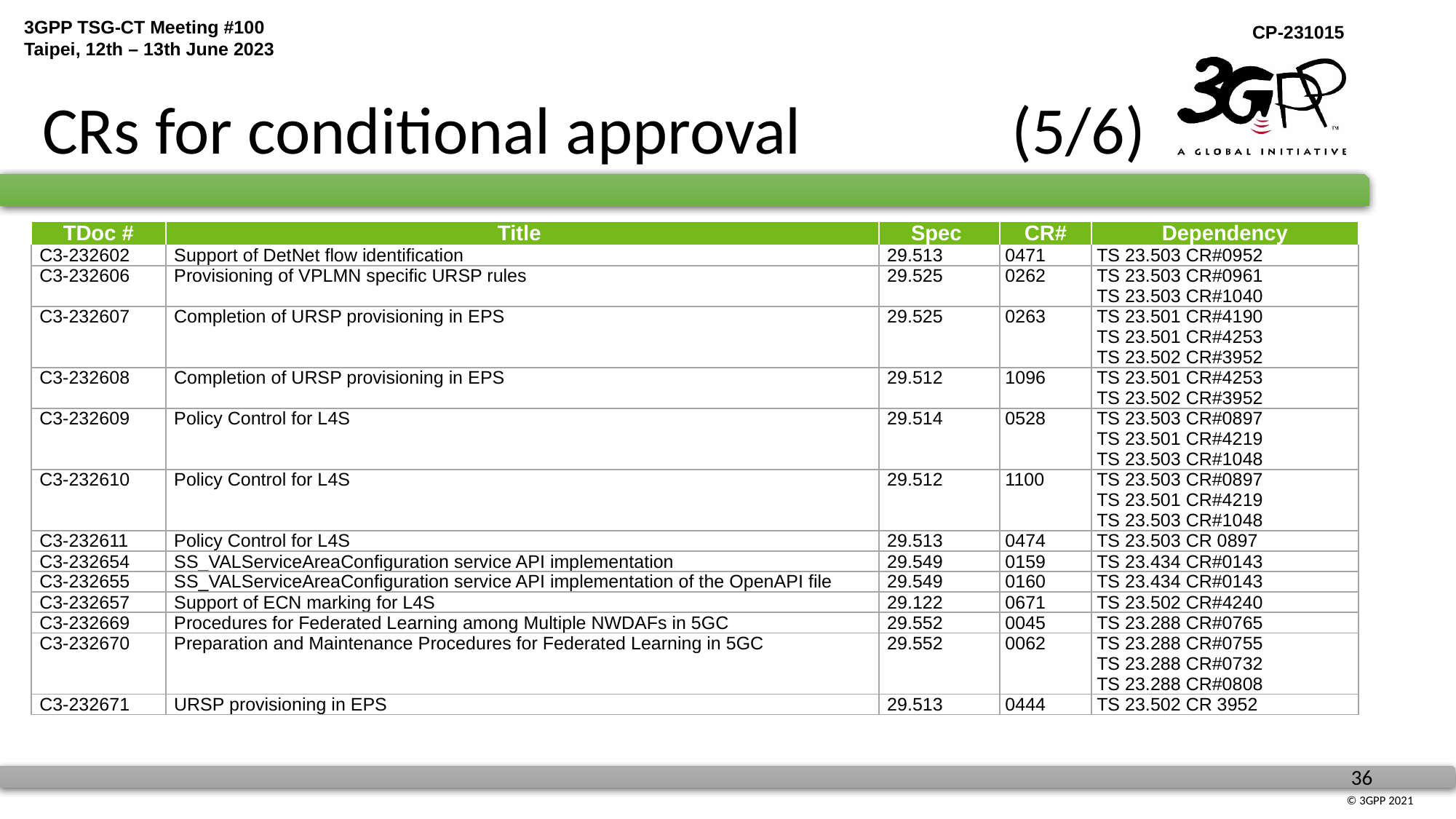

# CRs for conditional approval              (5/6)
| TDoc # | Title | Spec | CR# | Dependency |
| --- | --- | --- | --- | --- |
| C3-232602 | Support of DetNet flow identification | 29.513 | 0471 | TS 23.503 CR#0952 |
| C3-232606 | Provisioning of VPLMN specific URSP rules | 29.525 | 0262 | TS 23.503 CR#0961 TS 23.503 CR#1040 |
| C3-232607 | Completion of URSP provisioning in EPS | 29.525 | 0263 | TS 23.501 CR#4190 TS 23.501 CR#4253 TS 23.502 CR#3952 |
| C3-232608 | Completion of URSP provisioning in EPS | 29.512 | 1096 | TS 23.501 CR#4253 TS 23.502 CR#3952 |
| C3-232609 | Policy Control for L4S | 29.514 | 0528 | TS 23.503 CR#0897 TS 23.501 CR#4219 TS 23.503 CR#1048 |
| C3-232610 | Policy Control for L4S | 29.512 | 1100 | TS 23.503 CR#0897 TS 23.501 CR#4219 TS 23.503 CR#1048 |
| C3-232611 | Policy Control for L4S | 29.513 | 0474 | TS 23.503 CR 0897 |
| C3-232654 | SS\_VALServiceAreaConfiguration service API implementation | 29.549 | 0159 | TS 23.434 CR#0143 |
| C3-232655 | SS\_VALServiceAreaConfiguration service API implementation of the OpenAPI file | 29.549 | 0160 | TS 23.434 CR#0143 |
| C3-232657 | Support of ECN marking for L4S | 29.122 | 0671 | TS 23.502 CR#4240 |
| C3-232669 | Procedures for Federated Learning among Multiple NWDAFs in 5GC | 29.552 | 0045 | TS 23.288 CR#0765 |
| C3-232670 | Preparation and Maintenance Procedures for Federated Learning in 5GC | 29.552 | 0062 | TS 23.288 CR#0755 TS 23.288 CR#0732 TS 23.288 CR#0808 |
| C3-232671 | URSP provisioning in EPS | 29.513 | 0444 | TS 23.502 CR 3952 |